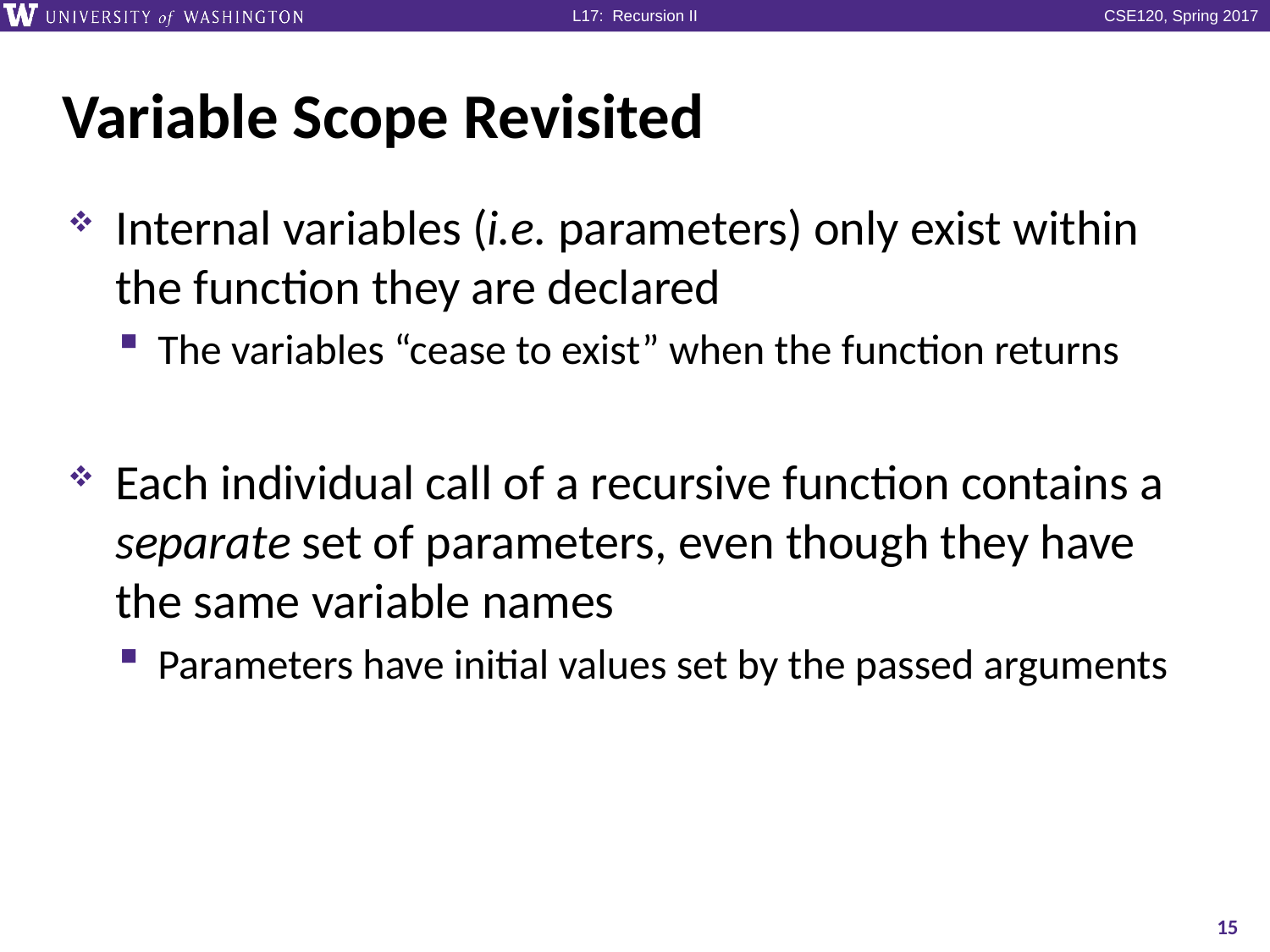

# Variable Scope Revisited
Internal variables (i.e. parameters) only exist within the function they are declared
The variables “cease to exist” when the function returns

Each individual call of a recursive function contains a separate set of parameters, even though they have the same variable names
Parameters have initial values set by the passed arguments

15